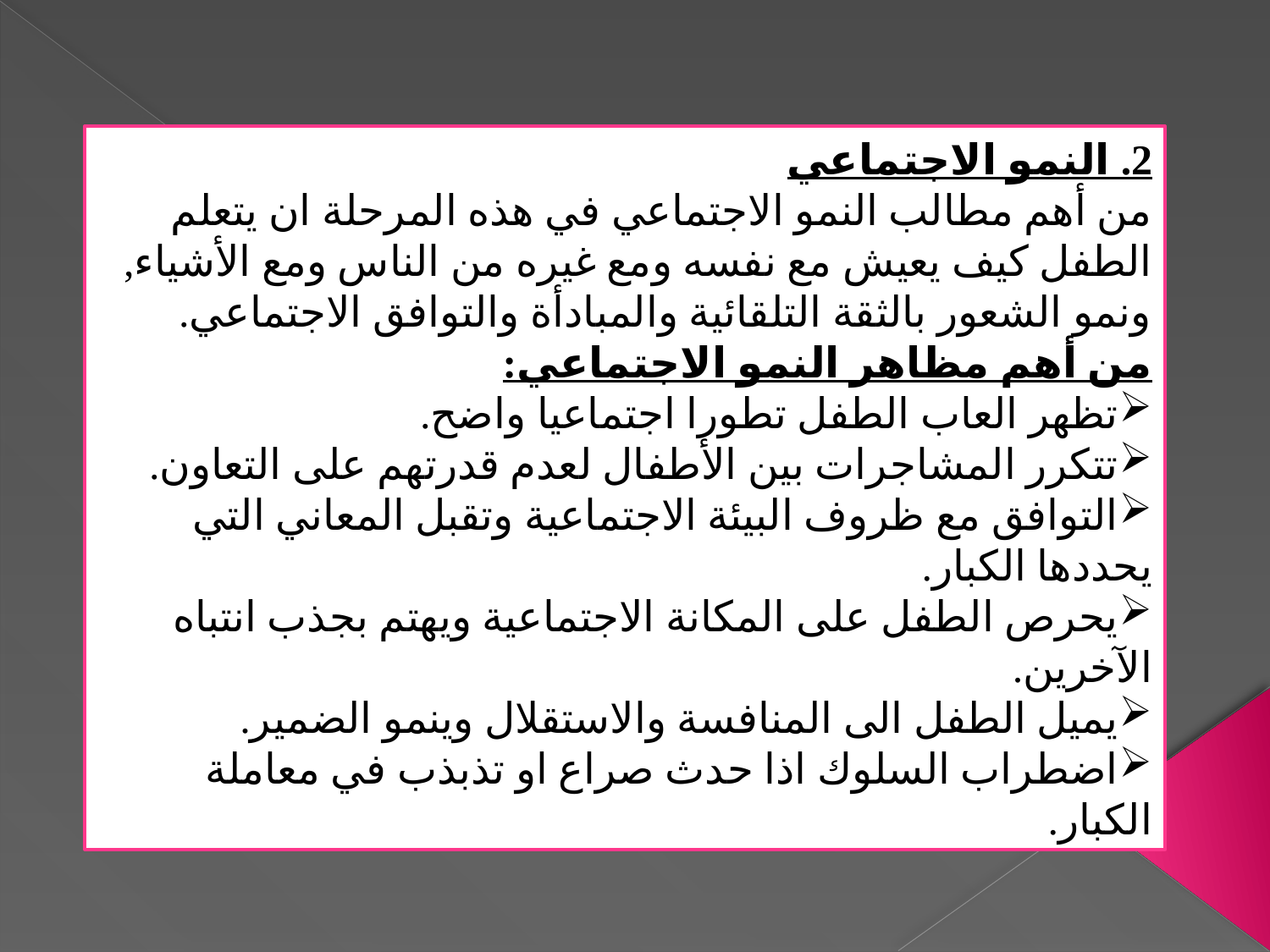

2. النمو الاجتماعي
من أهم مطالب النمو الاجتماعي في هذه المرحلة ان يتعلم الطفل كيف يعيش مع نفسه ومع غيره من الناس ومع الأشياء, ونمو الشعور بالثقة التلقائية والمبادأة والتوافق الاجتماعي.
من أهم مظاهر النمو الاجتماعي:
تظهر العاب الطفل تطورا اجتماعيا واضح.
تتكرر المشاجرات بين الأطفال لعدم قدرتهم على التعاون.
التوافق مع ظروف البيئة الاجتماعية وتقبل المعاني التي يحددها الكبار.
يحرص الطفل على المكانة الاجتماعية ويهتم بجذب انتباه الآخرين.
يميل الطفل الى المنافسة والاستقلال وينمو الضمير.
اضطراب السلوك اذا حدث صراع او تذبذب في معاملة الكبار.